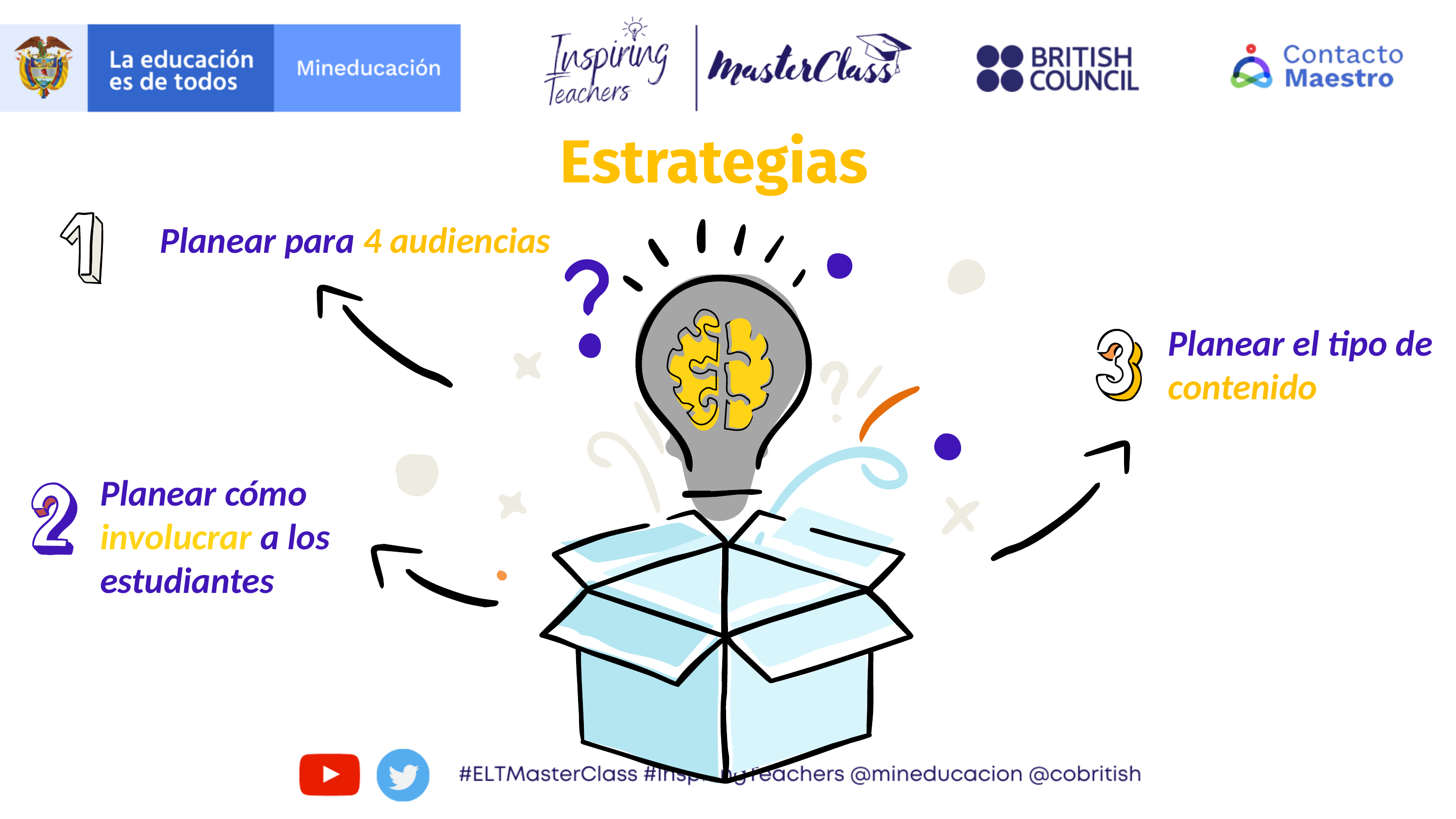

# Estrategias
Planear para 4 audiencias

Planear el tipo de contenido

Planear cómo involucrar a los estudiantes